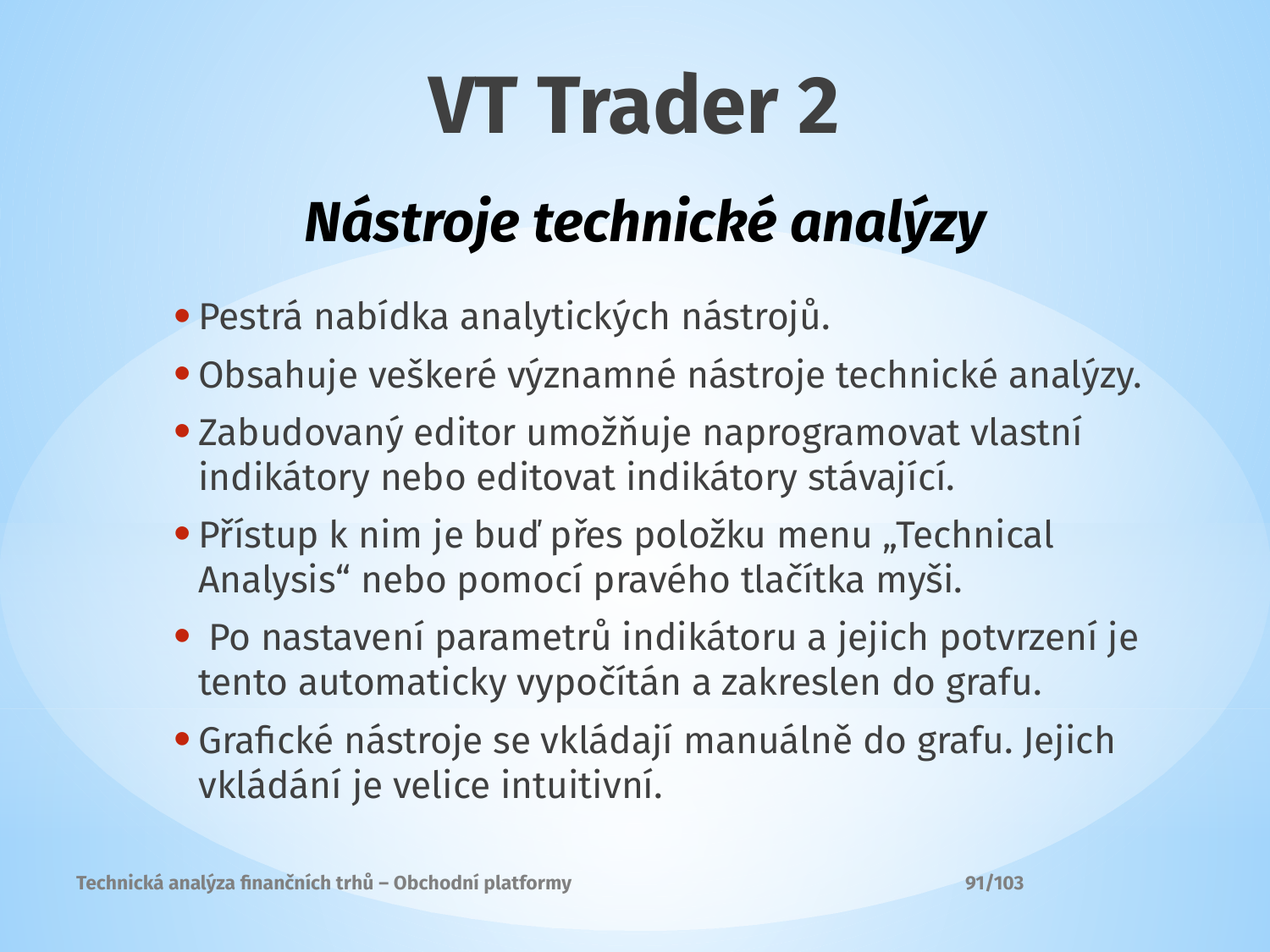

VT Trader 2
Nástroje technické analýzy
Pestrá nabídka analytických nástrojů.
Obsahuje veškeré významné nástroje technické analýzy.
Zabudovaný editor umožňuje naprogramovat vlastní indikátory nebo editovat indikátory stávající.
Přístup k nim je buď přes položku menu „Technical Analysis“ nebo pomocí pravého tlačítka myši.
 Po nastavení parametrů indikátoru a jejich potvrzení je tento automaticky vypočítán a zakreslen do grafu.
Grafické nástroje se vkládají manuálně do grafu. Jejich vkládání je velice intuitivní.

Technická analýza finančních trhů – Obchodní platformy				91/103